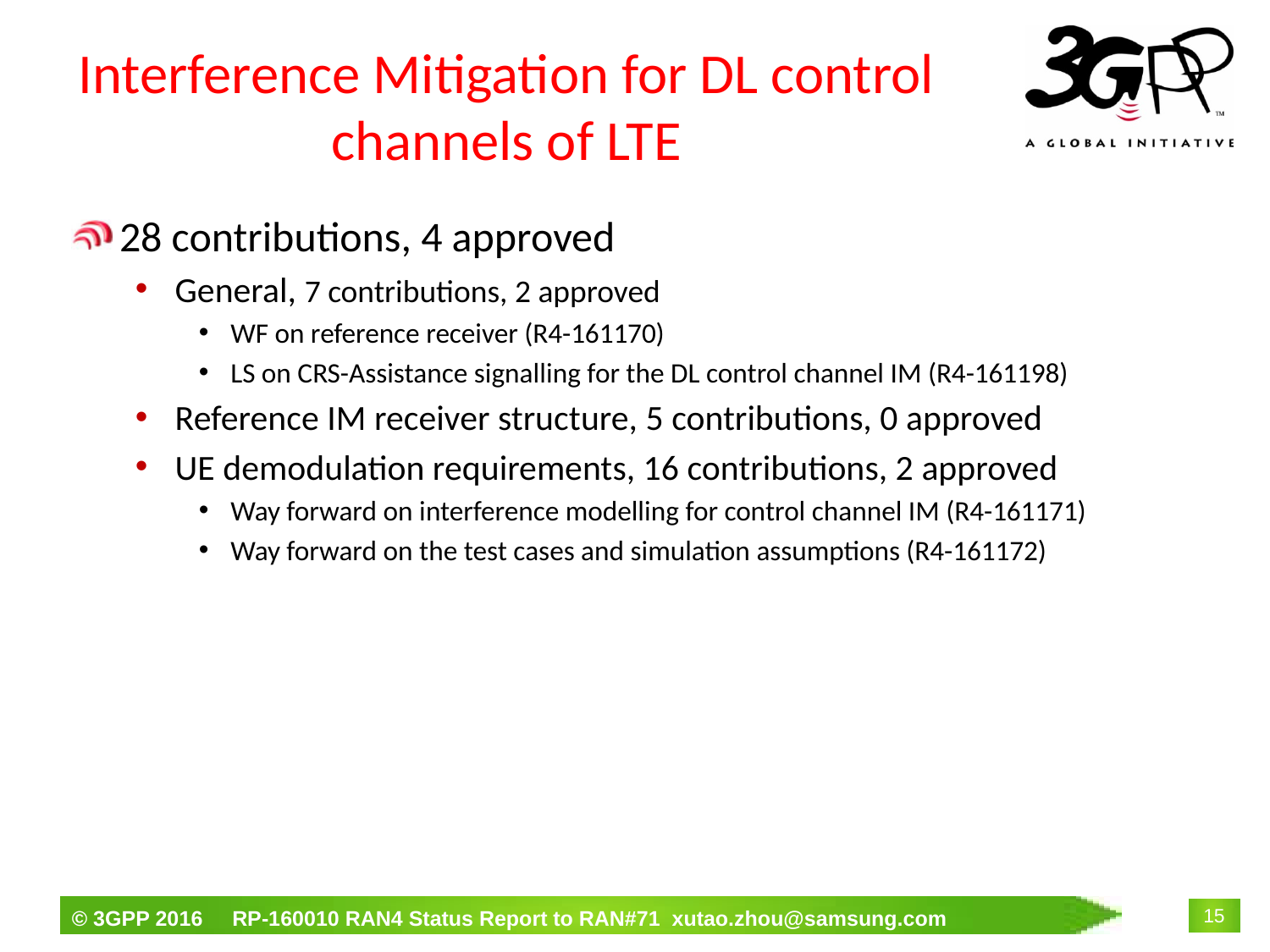

# Interference Mitigation for DL control channels of LTE
28 contributions, 4 approved
General, 7 contributions, 2 approved
WF on reference receiver (R4-161170)
LS on CRS-Assistance signalling for the DL control channel IM (R4-161198)
Reference IM receiver structure, 5 contributions, 0 approved
UE demodulation requirements, 16 contributions, 2 approved
Way forward on interference modelling for control channel IM (R4-161171)
Way forward on the test cases and simulation assumptions (R4-161172)